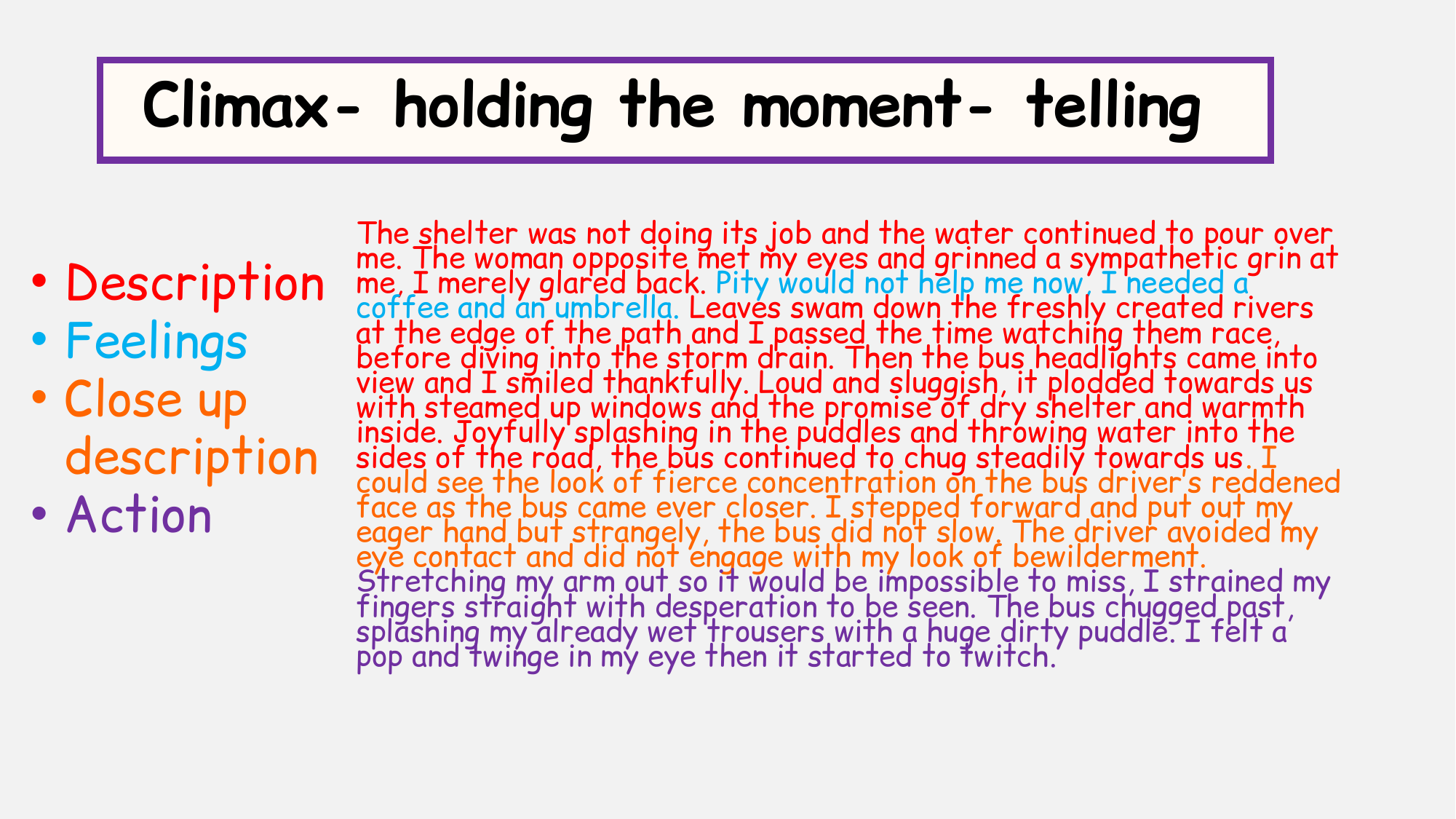

#
Climax- holding the moment- telling
The shelter was not doing its job and the water continued to pour over me. The woman opposite met my eyes and grinned a sympathetic grin at me, I merely glared back. Pity would not help me now, I needed a coffee and an umbrella. Leaves swam down the freshly created rivers at the edge of the path and I passed the time watching them race, before diving into the storm drain. Then the bus headlights came into view and I smiled thankfully. Loud and sluggish, it plodded towards us with steamed up windows and the promise of dry shelter and warmth inside. Joyfully splashing in the puddles and throwing water into the sides of the road, the bus continued to chug steadily towards us. I could see the look of fierce concentration on the bus driver’s reddened face as the bus came ever closer. I stepped forward and put out my eager hand but strangely, the bus did not slow. The driver avoided my eye contact and did not engage with my look of bewilderment. Stretching my arm out so it would be impossible to miss, I strained my fingers straight with desperation to be seen. The bus chugged past, splashing my already wet trousers with a huge dirty puddle. I felt a pop and twinge in my eye then it started to twitch.

Description
Feelings
Close up description
Action